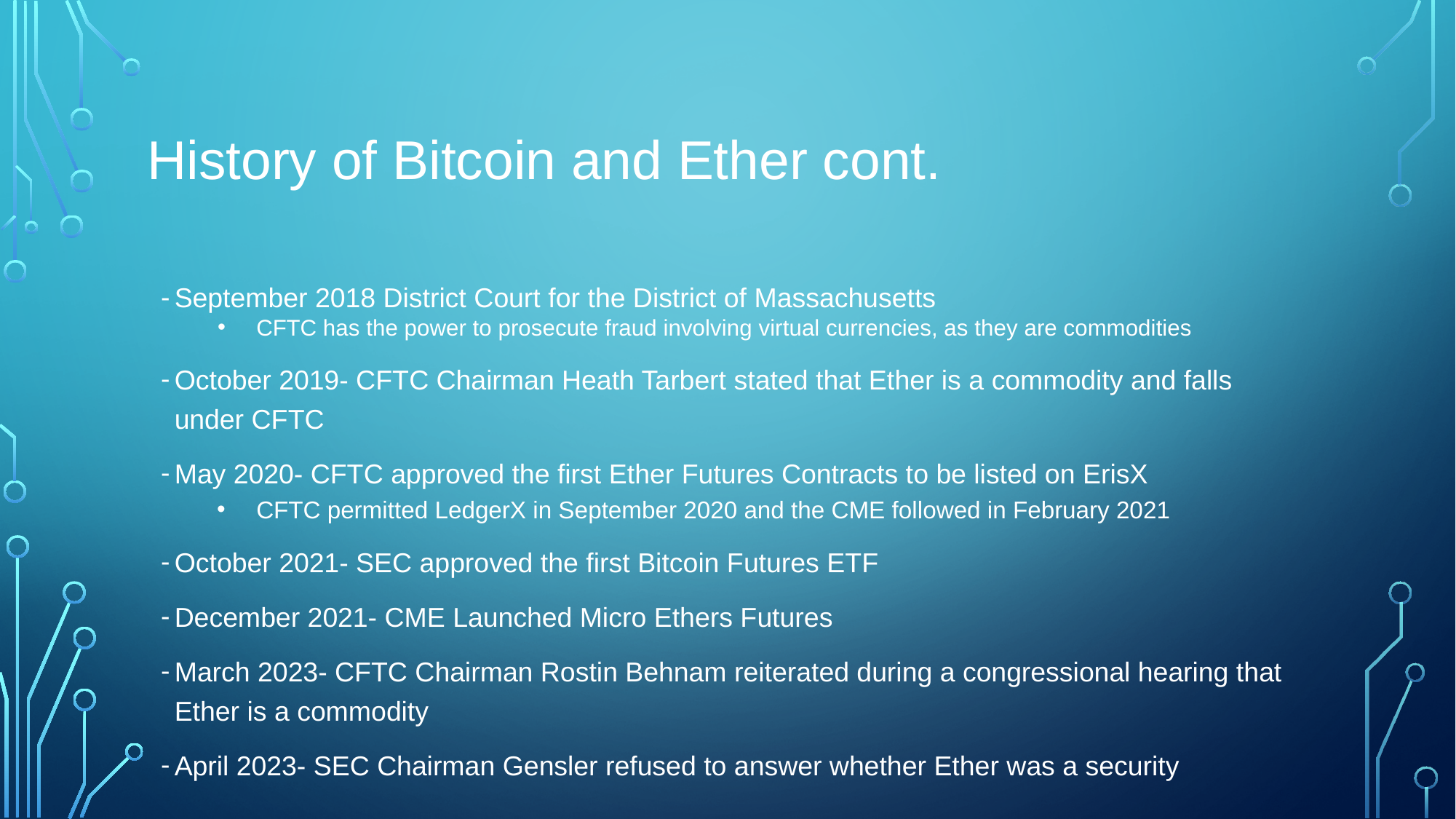

# History of Bitcoin and Ether cont.
September 2018 District Court for the District of Massachusetts
CFTC has the power to prosecute fraud involving virtual currencies, as they are commodities
October 2019- CFTC Chairman Heath Tarbert stated that Ether is a commodity and falls under CFTC
May 2020- CFTC approved the first Ether Futures Contracts to be listed on ErisX
CFTC permitted LedgerX in September 2020 and the CME followed in February 2021
October 2021- SEC approved the first Bitcoin Futures ETF
December 2021- CME Launched Micro Ethers Futures
March 2023- CFTC Chairman Rostin Behnam reiterated during a congressional hearing that Ether is a commodity
April 2023- SEC Chairman Gensler refused to answer whether Ether was a security